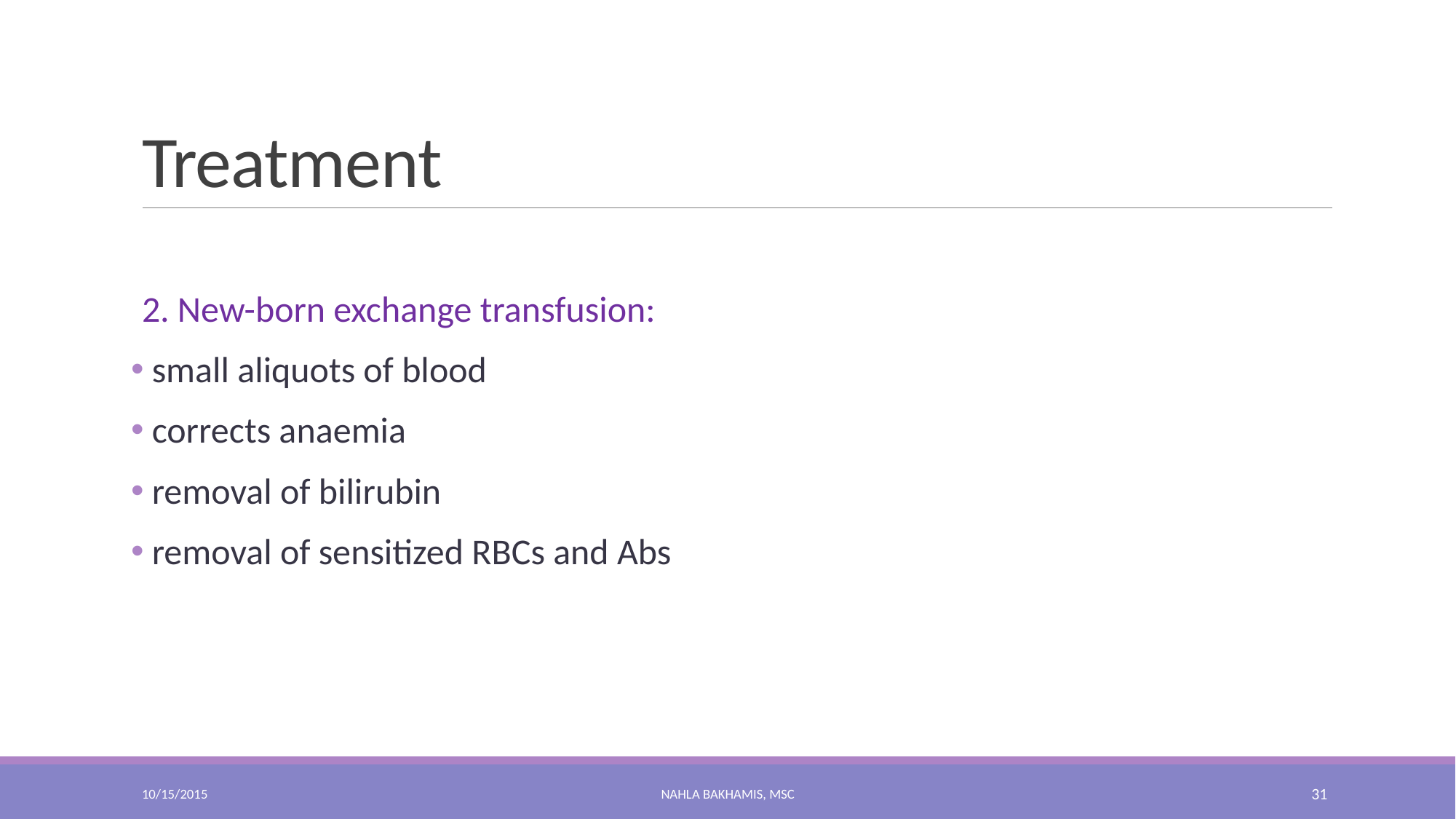

# Treatment

2. New-born exchange transfusion:
 small aliquots of blood
 corrects anaemia
 removal of bilirubin
 removal of sensitized RBCs and Abs

10/15/2015
NAHLA BAKHAMIS, MSc
31